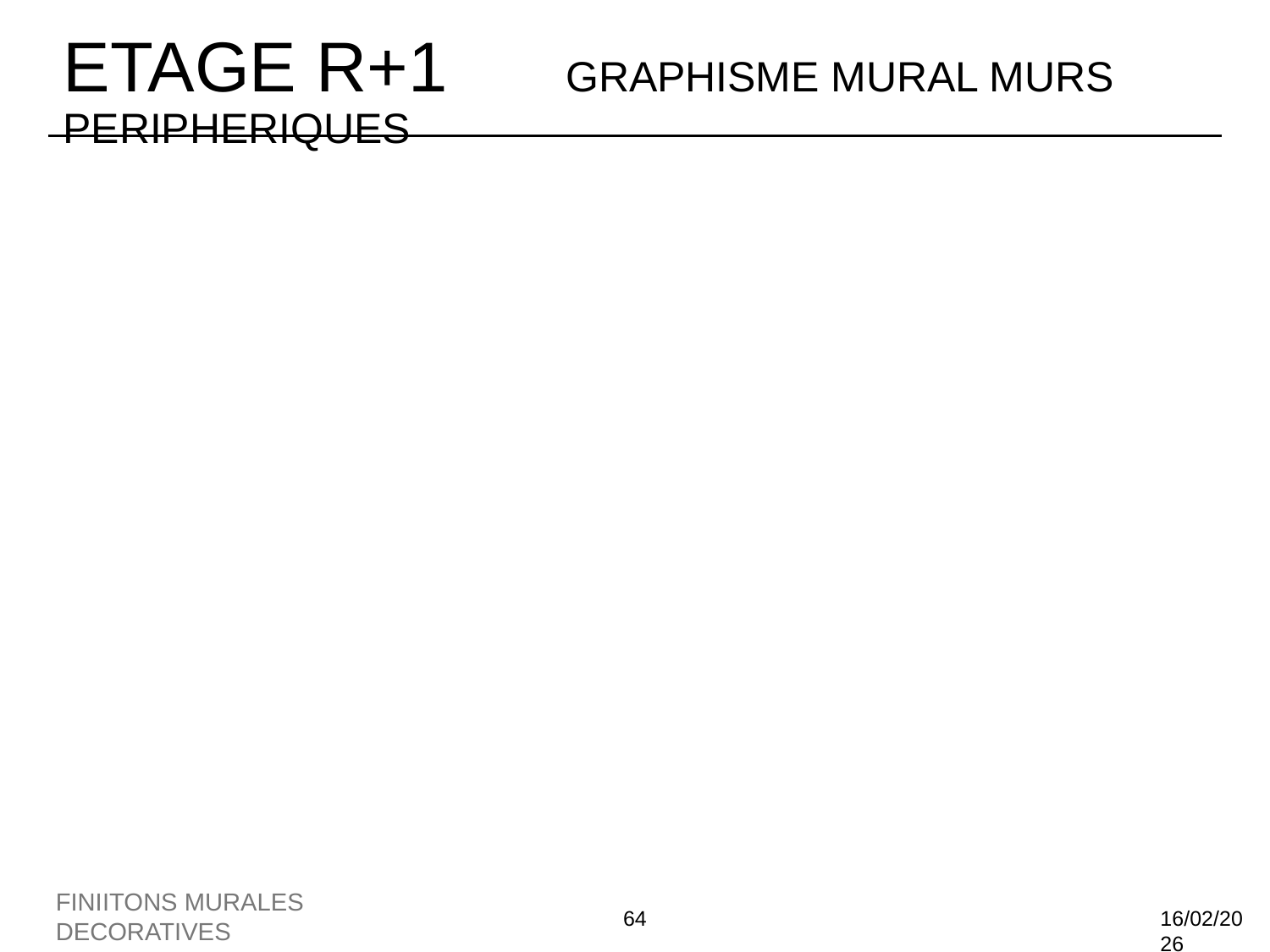

# ETAGE R+1      GRAPHISME MURAL MURS PERIPHERIQUES

FINIITONS MURALES DECORATIVES